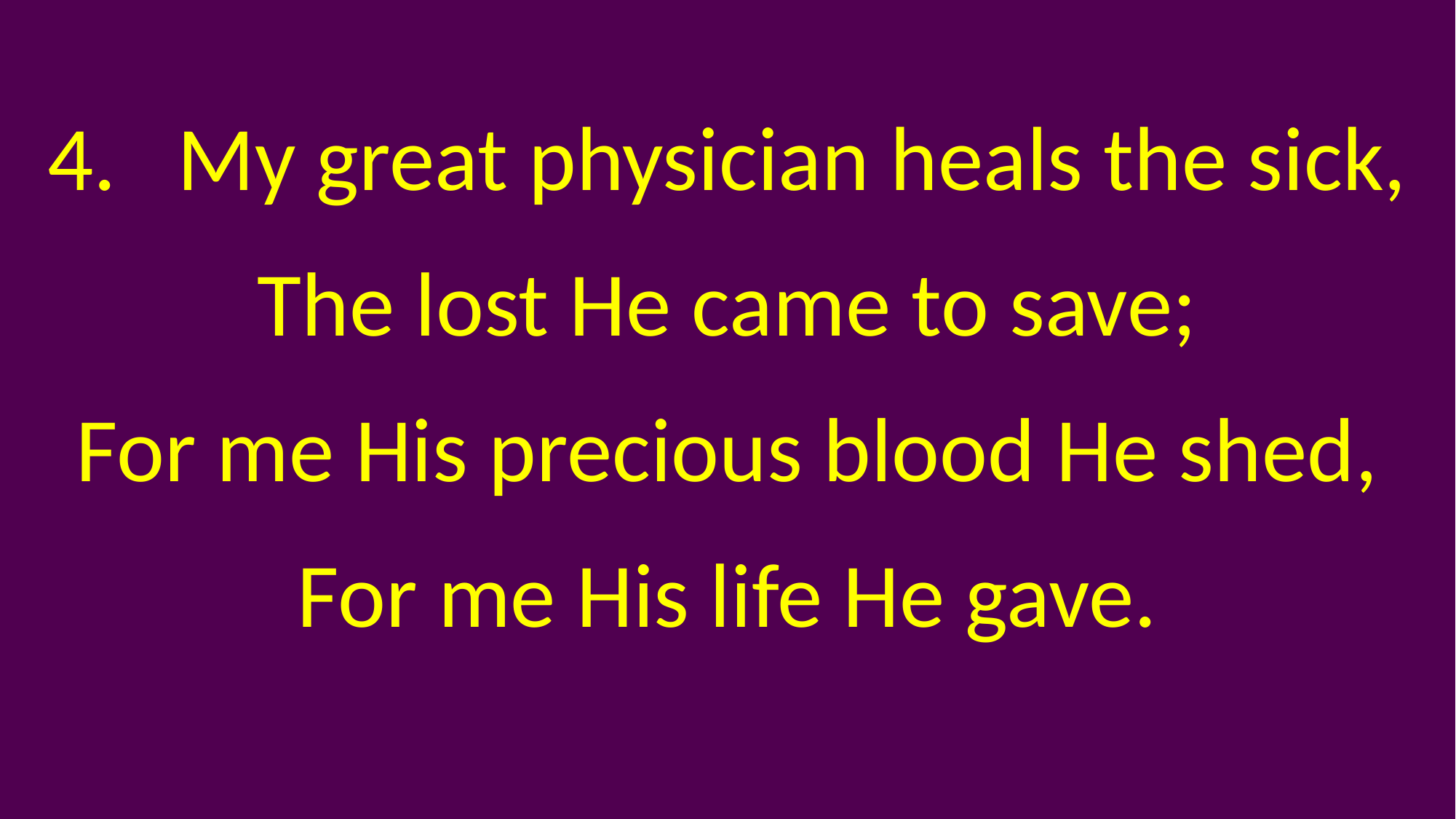

4.	 My great physician heals the sick,
The lost He came to save;
For me His precious blood He shed,
For me His life He gave.